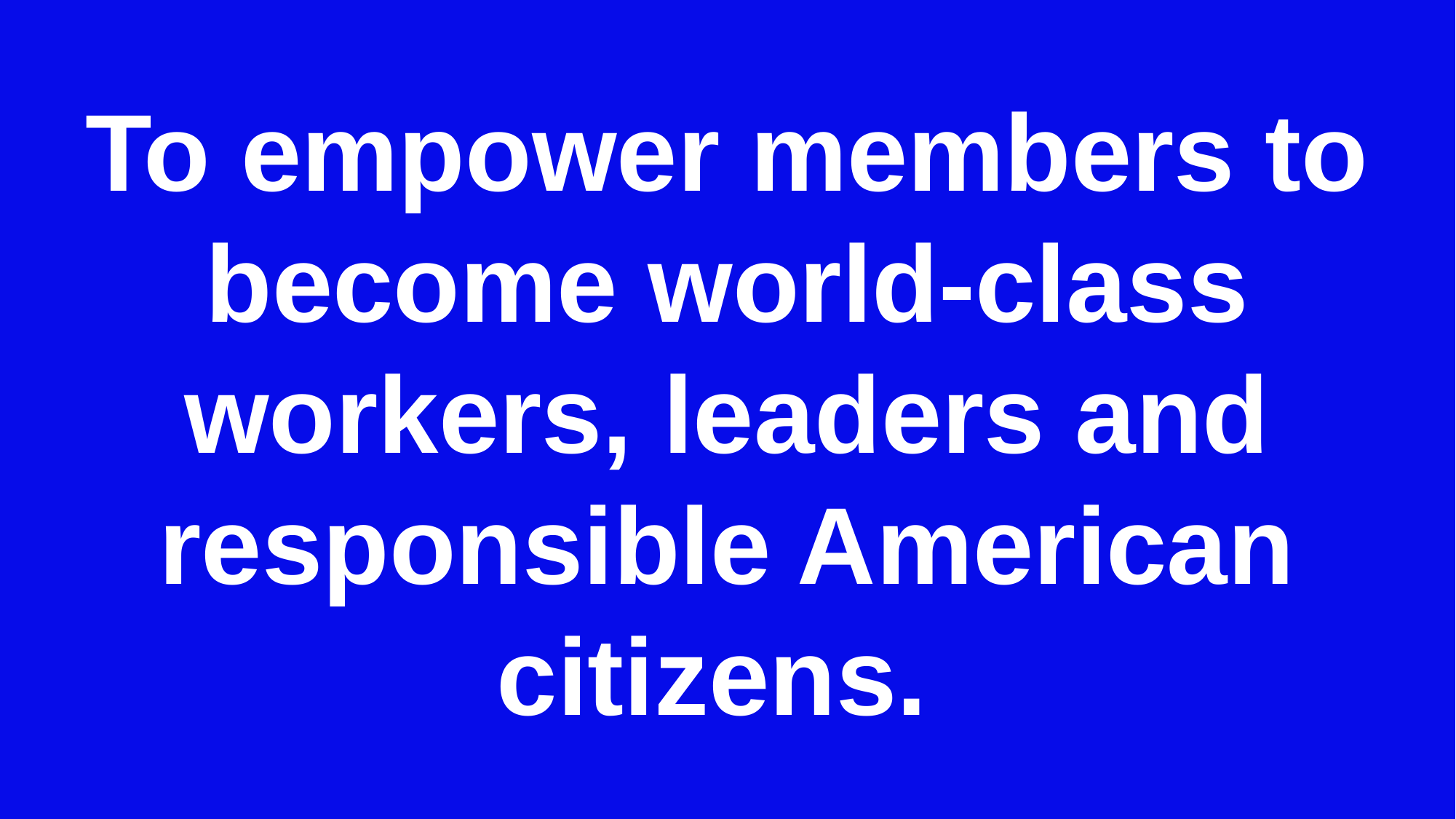

To empower members to become world-class workers, leaders and responsible American citizens.